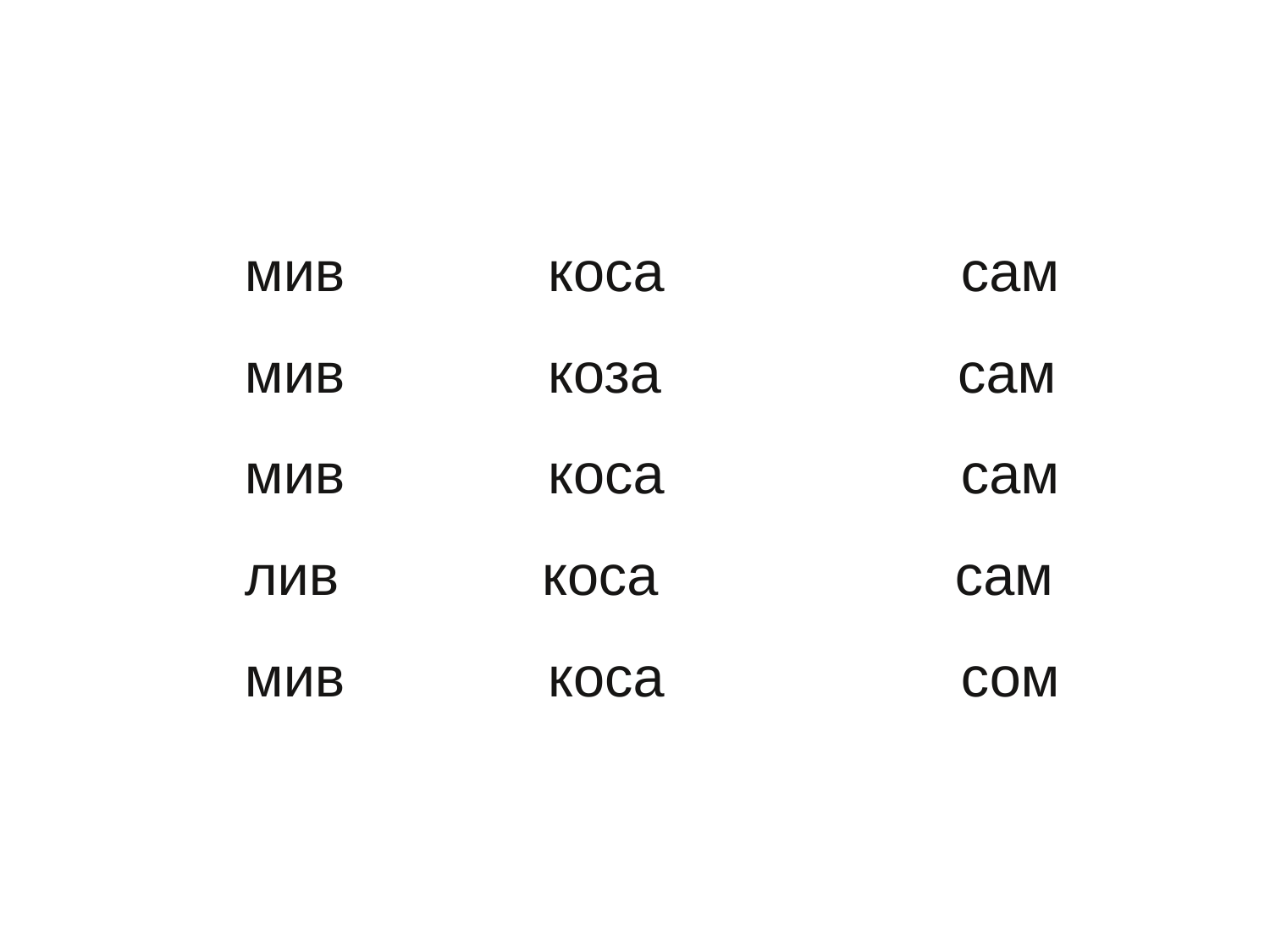

мив             коса                   сам
мив             коза                   сам
мив             коса                   сам
лив             коса                   сам
мив             коса                   сом